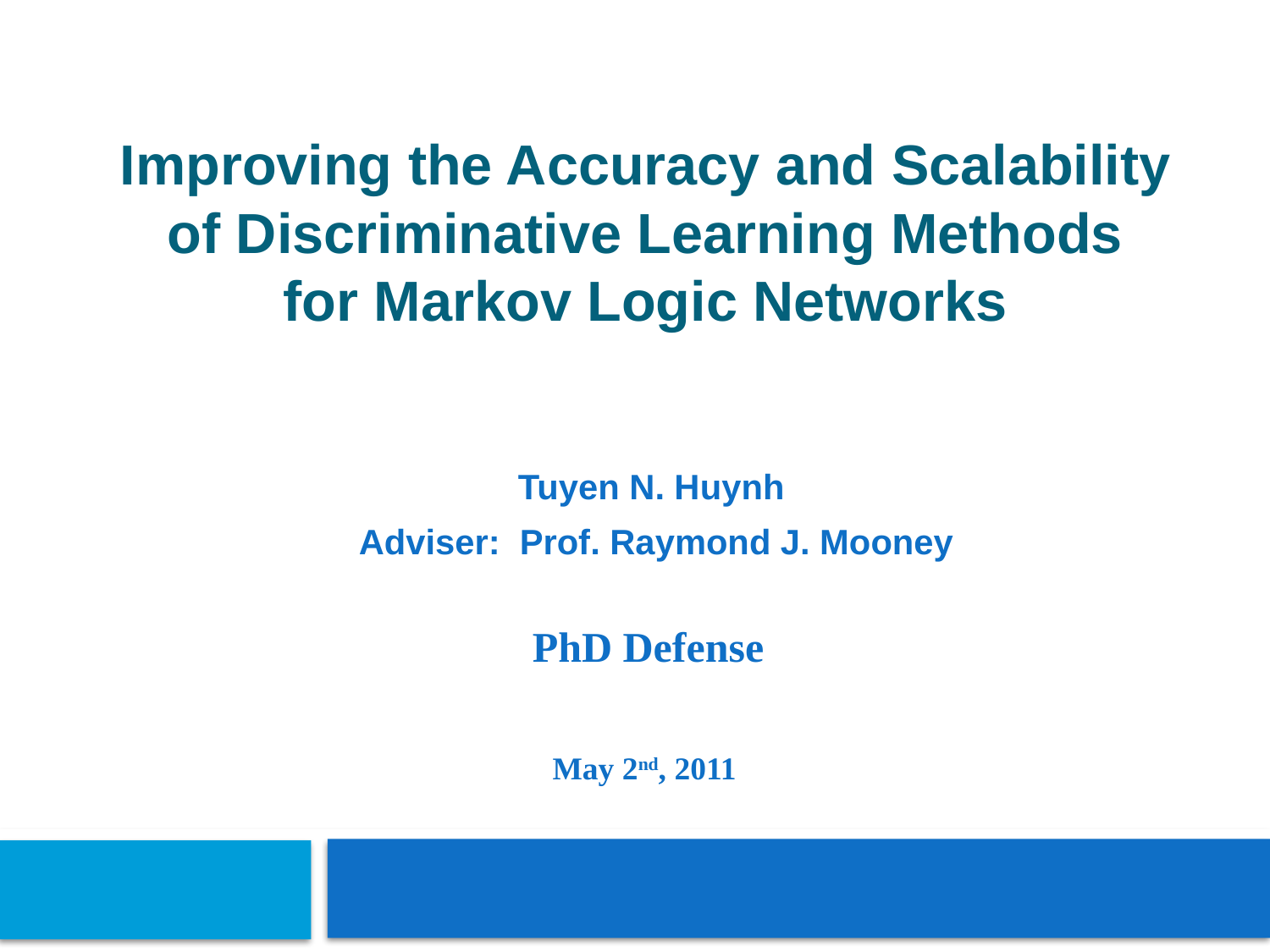

# Improving the Accuracy and Scalability of Discriminative Learning Methods for Markov Logic Networks
Tuyen N. Huynh
Adviser:  Prof. Raymond J. Mooney
PhD Defense
May 2nd, 2011